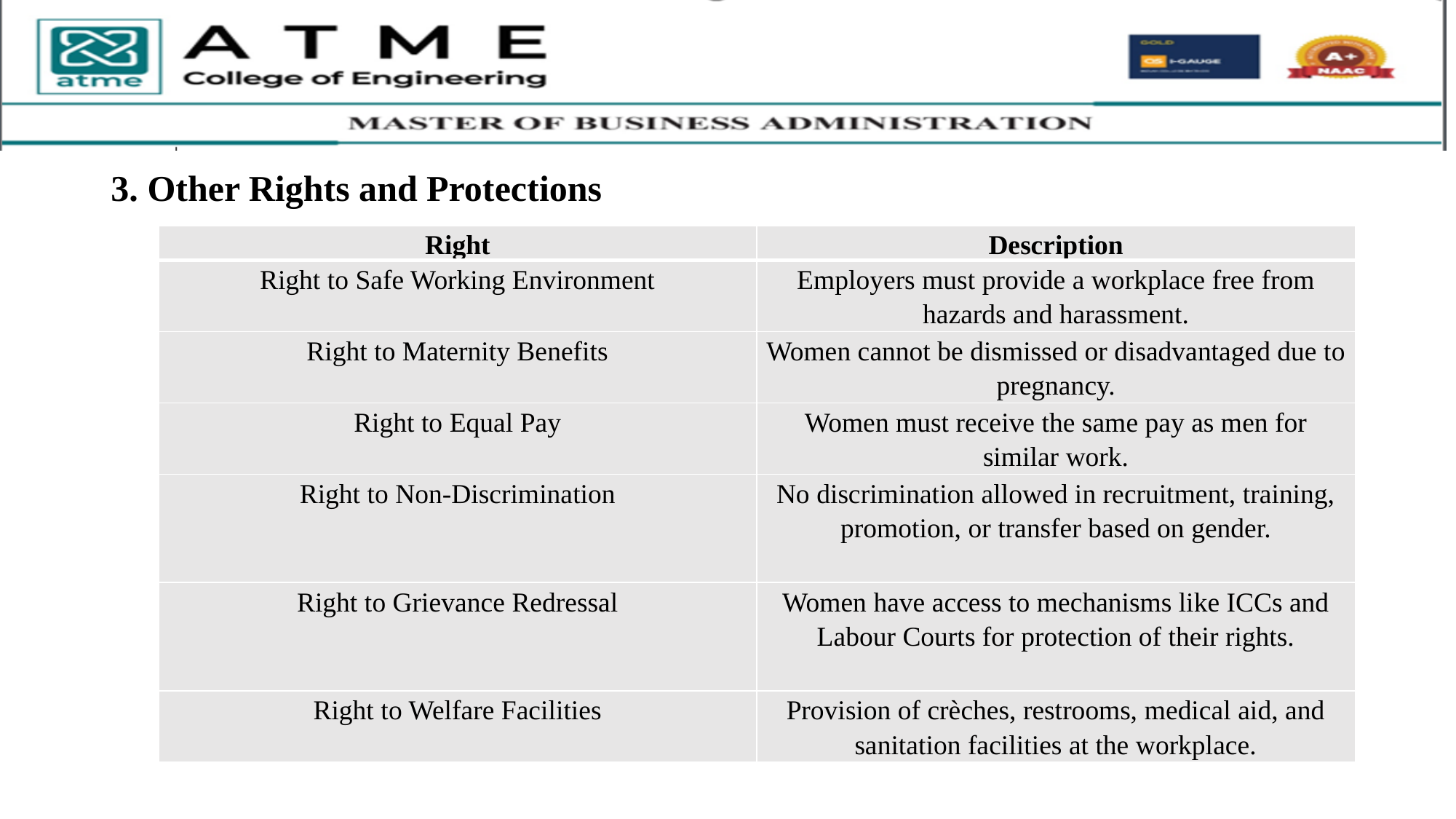

3. Other Rights and Protections

| Right | Description |
| --- | --- |
| Right to Safe Working Environment | Employers must provide a workplace free from hazards and harassment. |
| Right to Maternity Benefits | Women cannot be dismissed or disadvantaged due to pregnancy. |
| Right to Equal Pay | Women must receive the same pay as men for similar work. |
| Right to Non-Discrimination | No discrimination allowed in recruitment, training, promotion, or transfer based on gender. |
| Right to Grievance Redressal | Women have access to mechanisms like ICCs and Labour Courts for protection of their rights. |
| Right to Welfare Facilities | Provision of crèches, restrooms, medical aid, and sanitation facilities at the workplace. |